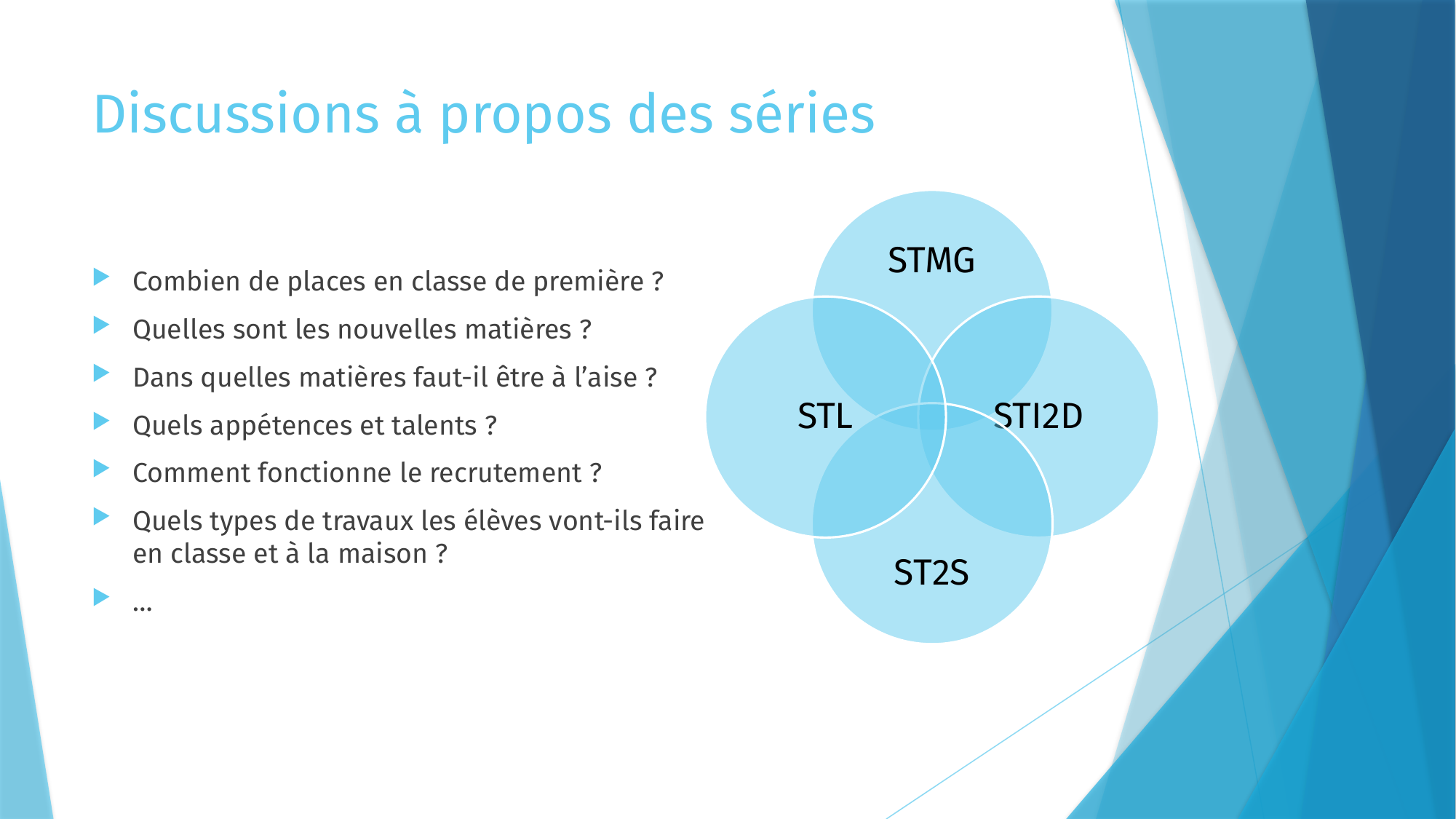

# Discussions à propos des séries
STMG
STI2D
ST2S
STL
Combien de places en classe de première ?
Quelles sont les nouvelles matières ?
Dans quelles matières faut-il être à l’aise ?
Quels appétences et talents ?
Comment fonctionne le recrutement ?
Quels types de travaux les élèves vont-ils faire en classe et à la maison ?
…